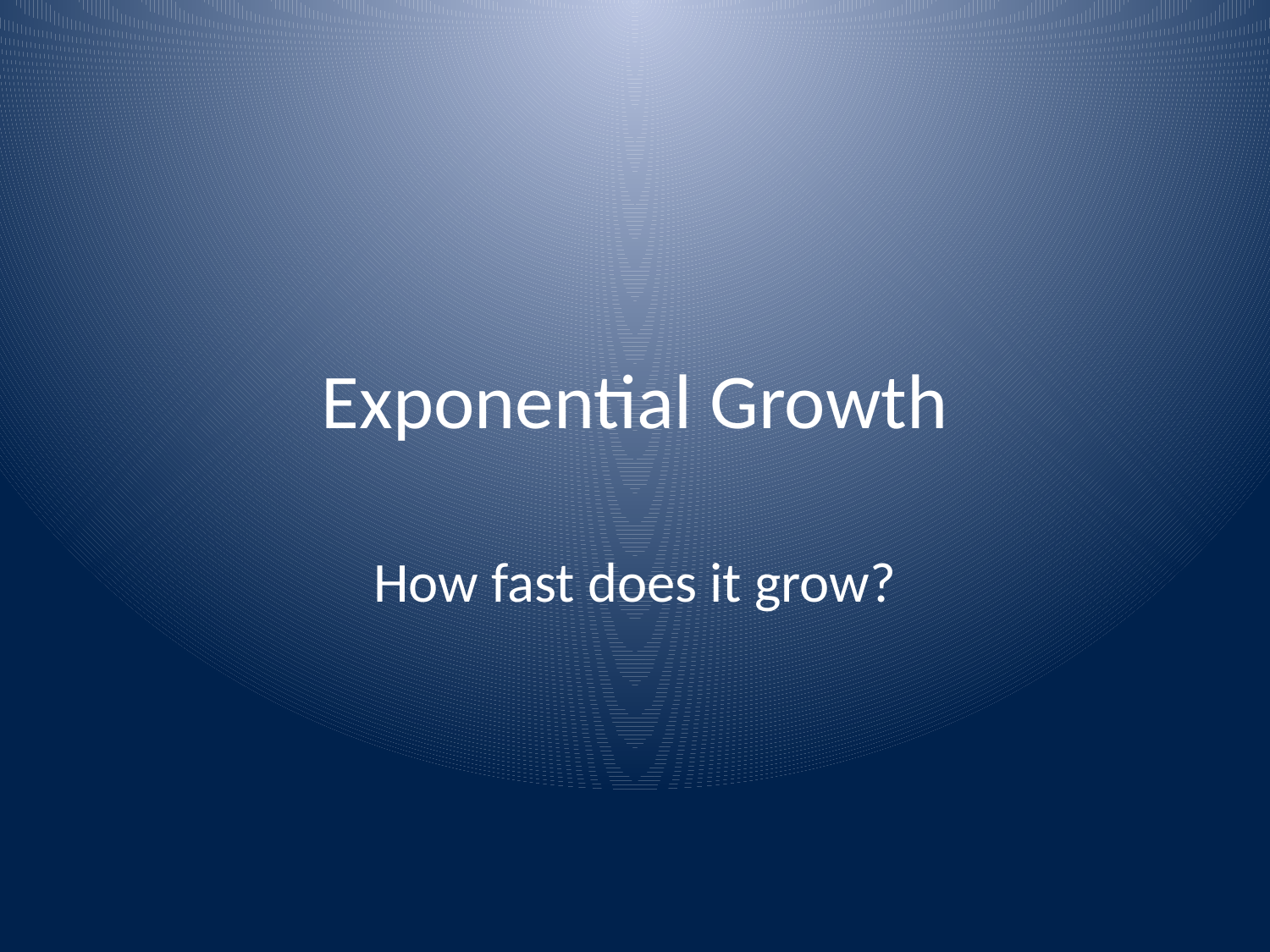

# Exponential Growth
How fast does it grow?